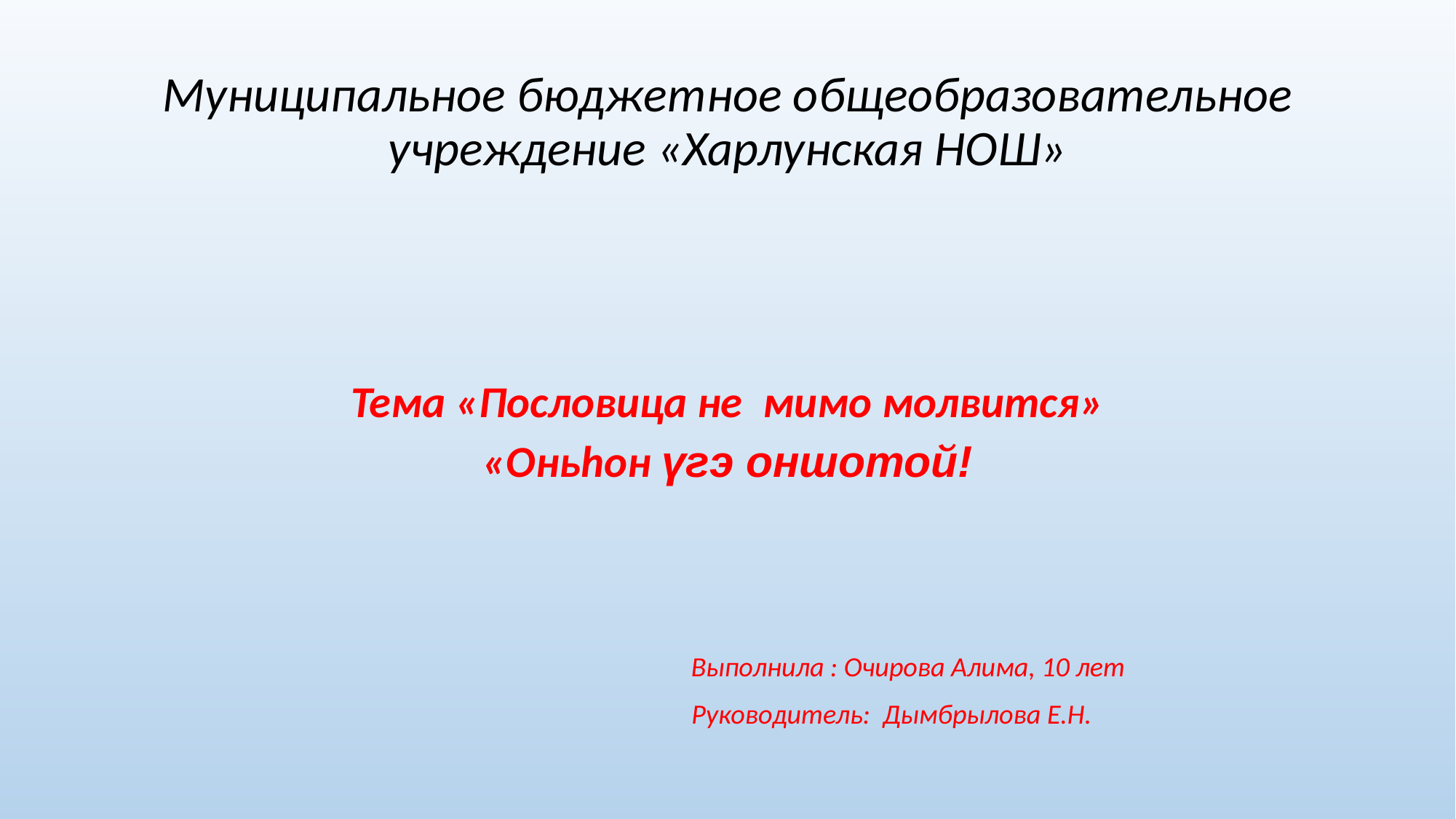

# Муниципальное бюджетное общеобразовательное учреждение «Харлунская НОШ»

Тема «Пословица не  мимо молвится»
«Оньhон үгэ оншотой!

                                Выполнила : Очирова Алима, 10 лет
                                                     Руководитель:  Дымбрылова Е.Н.